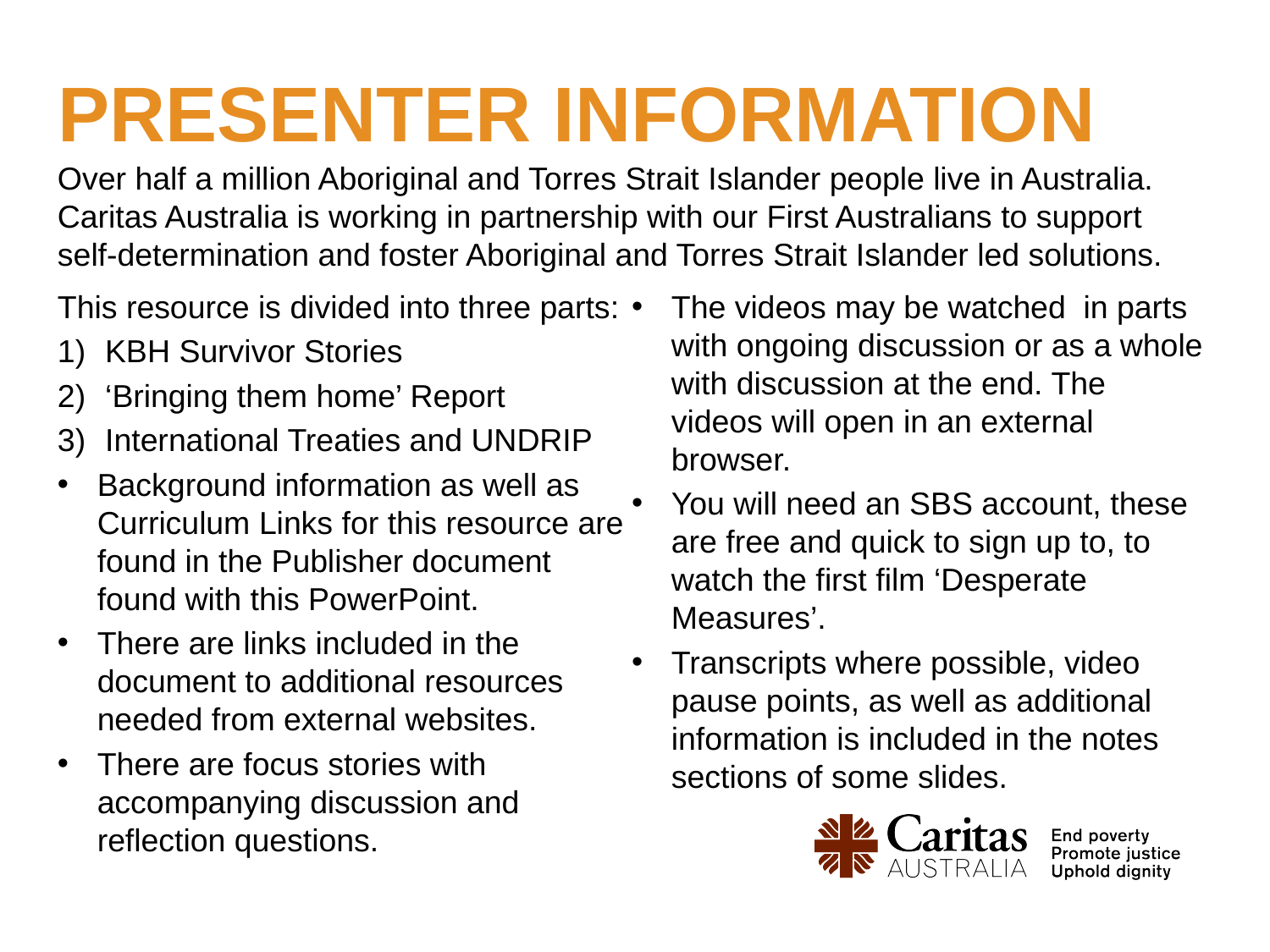

# Presenter information
Over half a million Aboriginal and Torres Strait Islander people live in Australia. Caritas Australia is working in partnership with our First Australians to support self-determination and foster Aboriginal and Torres Strait Islander led solutions.
This resource is divided into three parts:
KBH Survivor Stories
‘Bringing them home’ Report
International Treaties and UNDRIP
Background information as well as Curriculum Links for this resource are found in the Publisher document found with this PowerPoint.
There are links included in the document to additional resources needed from external websites.
There are focus stories with accompanying discussion and reflection questions.
The videos may be watched  in parts with ongoing discussion or as a whole with discussion at the end. The videos will open in an external browser.
You will need an SBS account, these are free and quick to sign up to, to watch the first film ‘Desperate Measures’.
Transcripts where possible, video pause points, as well as additional information is included in the notes sections of some slides.